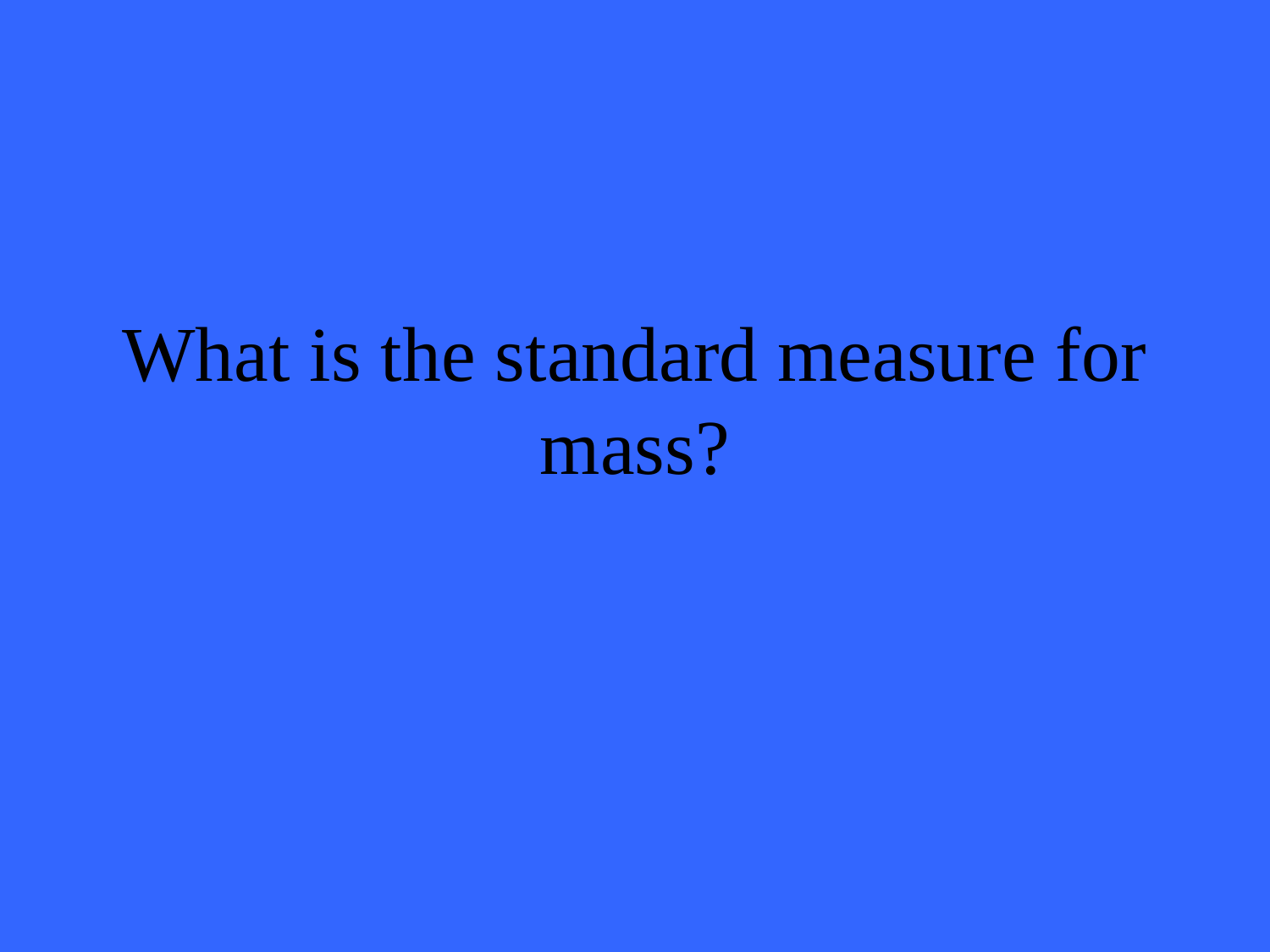

# What is the standard measure for mass?